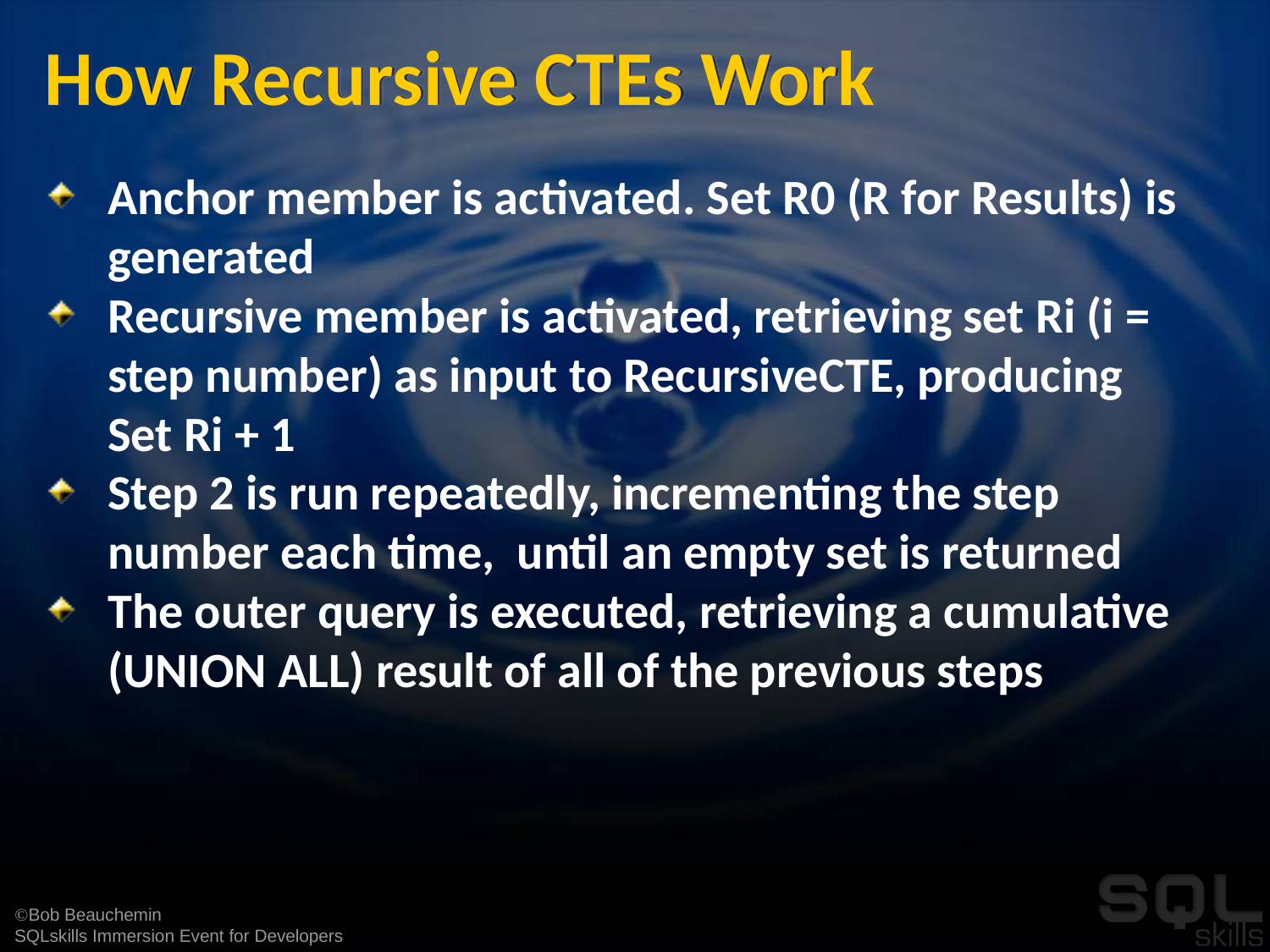

# How Recursive CTEs Work
Anchor member is activated. Set R0 (R for Results) is generated
Recursive member is activated, retrieving set Ri (i = step number) as input to RecursiveCTE, producing Set Ri + 1
Step 2 is run repeatedly, incrementing the step number each time,  until an empty set is returned
The outer query is executed, retrieving a cumulative (UNION ALL) result of all of the previous steps